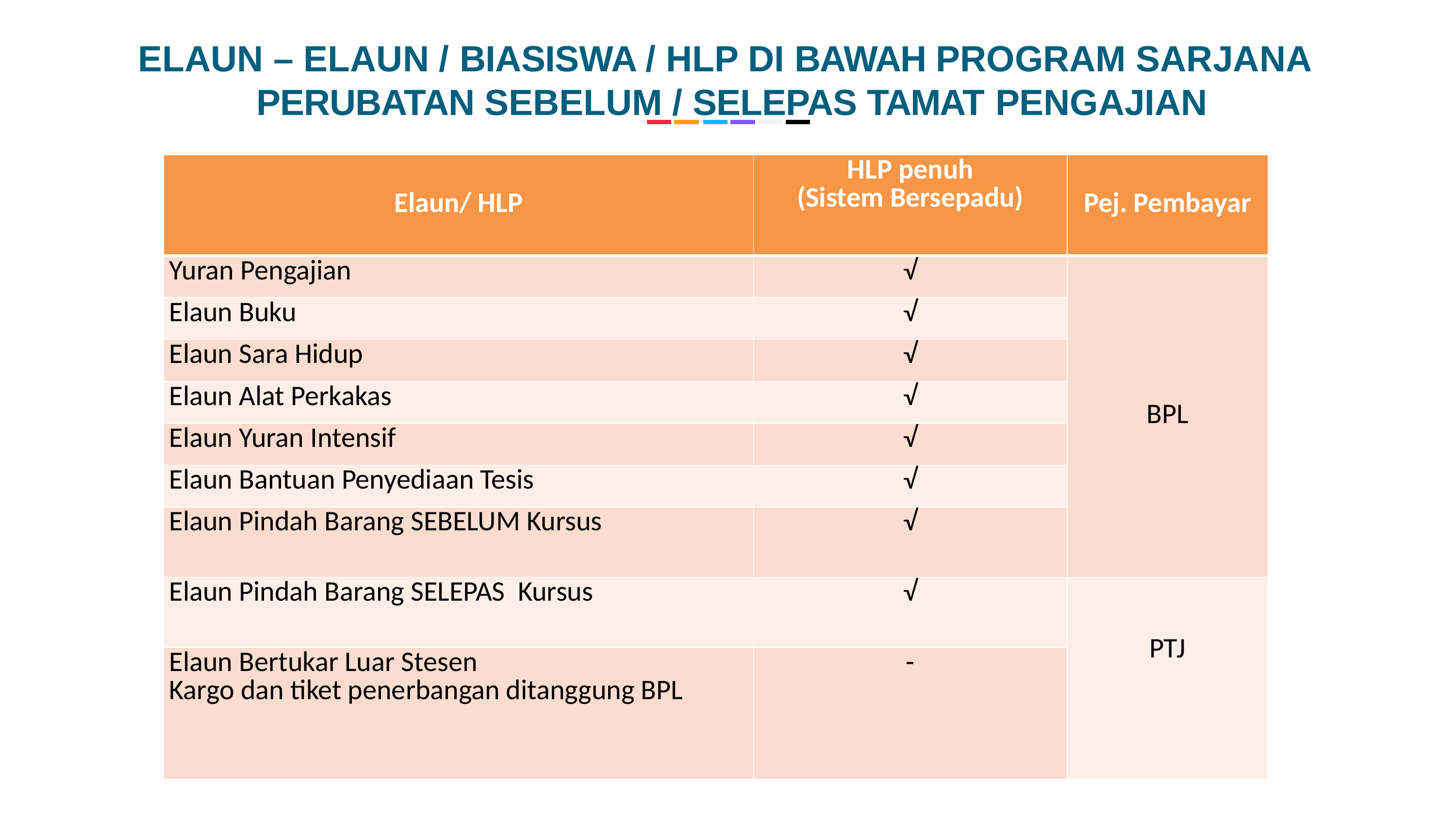

# ELAUN – ELAUN / BIASISWA / HLP DI BAWAH PROGRAM SARJANA  PERUBATAN SEBELUM / SELEPAS TAMAT PENGAJIAN

| Elaun/ HLP | HLP penuh (Sistem Bersepadu) | Pej. Pembayar |
| --- | --- | --- |
| Yuran Pengajian | √ | BPL |
| Elaun Buku | √ |  |
| Elaun Sara Hidup | √ |  |
| Elaun Alat Perkakas | √ |  |
| Elaun Yuran Intensif | √ |  |
| Elaun Bantuan Penyediaan Tesis | √ |  |
| Elaun Pindah Barang SEBELUM Kursus | √ |  |
| Elaun Pindah Barang SELEPAS Kursus | √ | PTJ |
| Elaun Bertukar Luar Stesen Kargo dan tiket penerbangan ditanggung BPL | - |  |